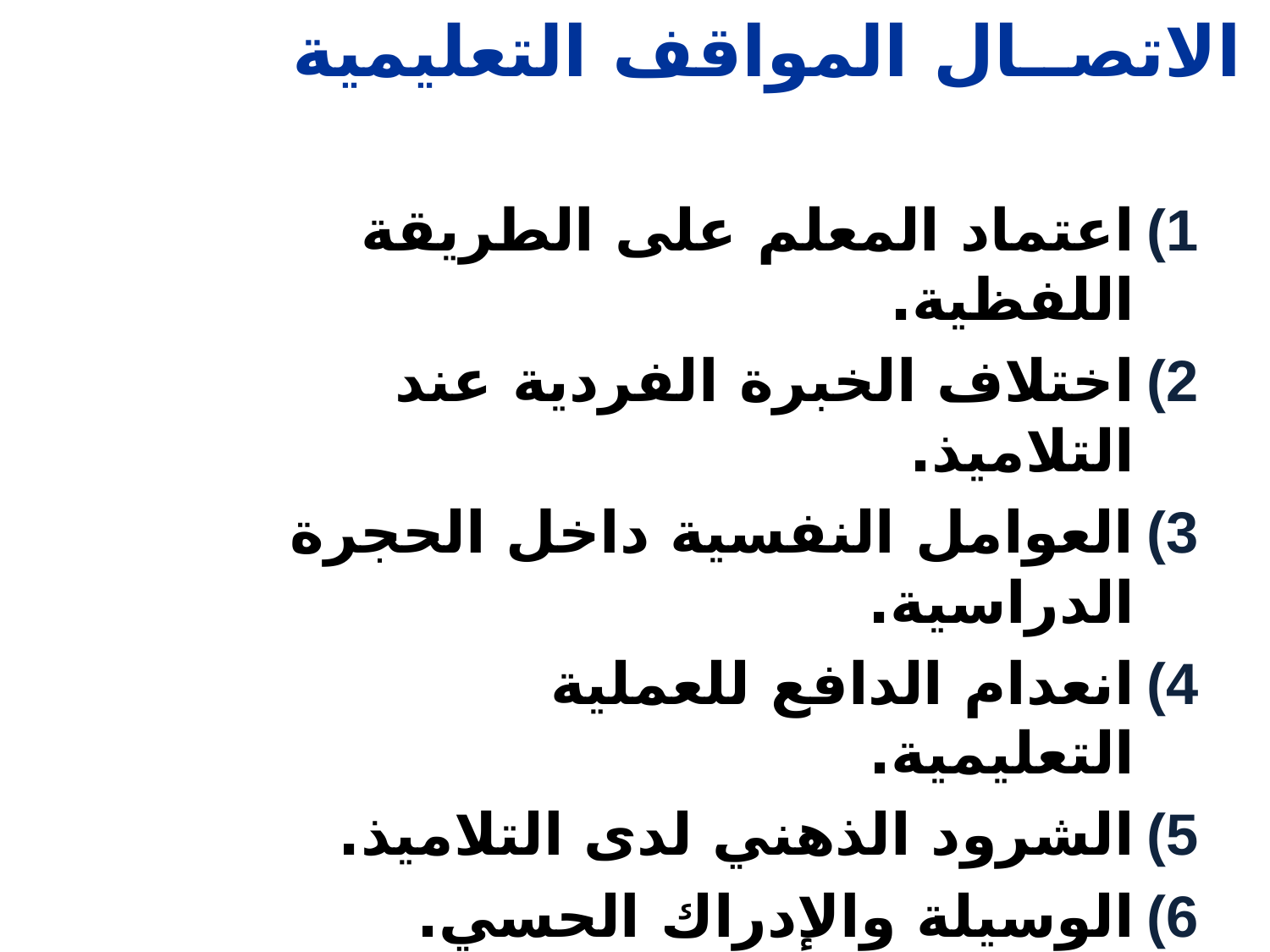

معوقــات الاتصــال المواقف التعليمية
اعتماد المعلم على الطريقة اللفظية.
اختلاف الخبرة الفردية عند التلاميذ.
العوامل النفسية داخل الحجرة الدراسية.
انعدام الدافع للعملية التعليمية.
الشرود الذهني لدى التلاميذ.
الوسيلة والإدراك الحسي.